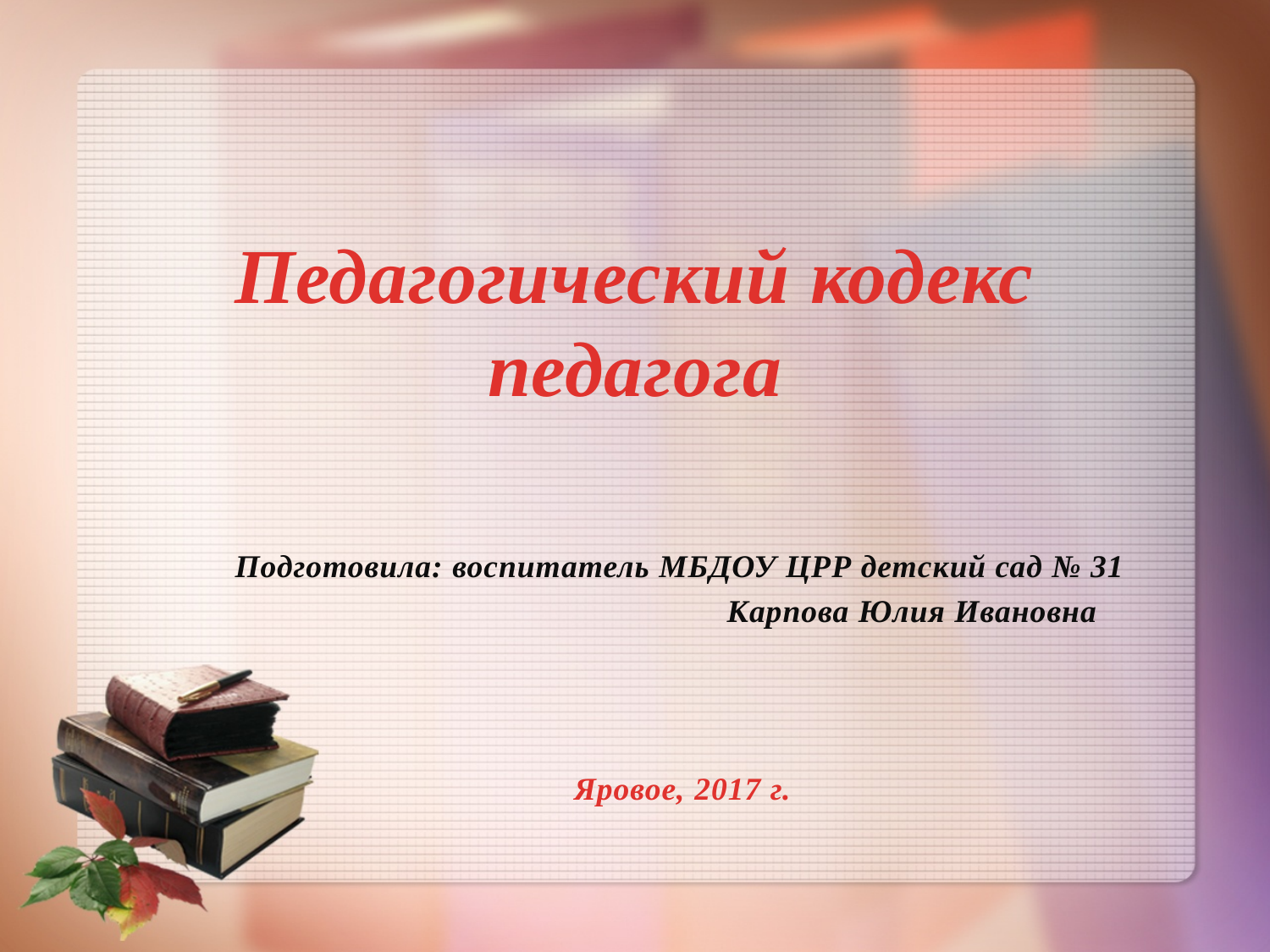

# Педагогический кодекс педагога
Подготовила: воспитатель МБДОУ ЦРР детский сад № 31
                                                       Карпова Юлия Ивановна

Яровое, 2017 г.